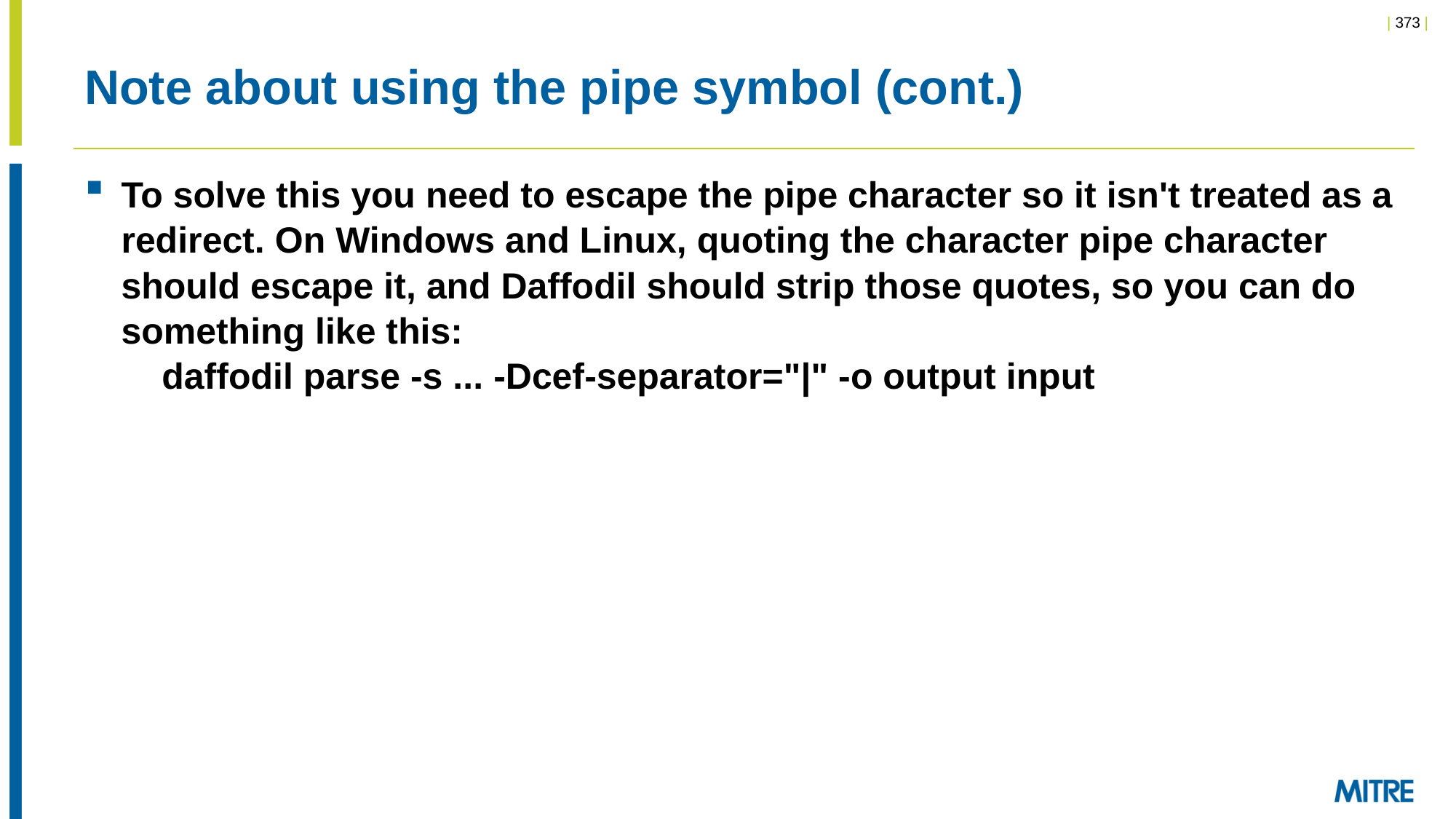

# Note about using the pipe symbol (cont.)
To solve this you need to escape the pipe character so it isn't treated as a redirect. On Windows and Linux, quoting the character pipe character should escape it, and Daffodil should strip those quotes, so you can do something like this:
    daffodil parse -s ... -Dcef-separator="|" -o output input